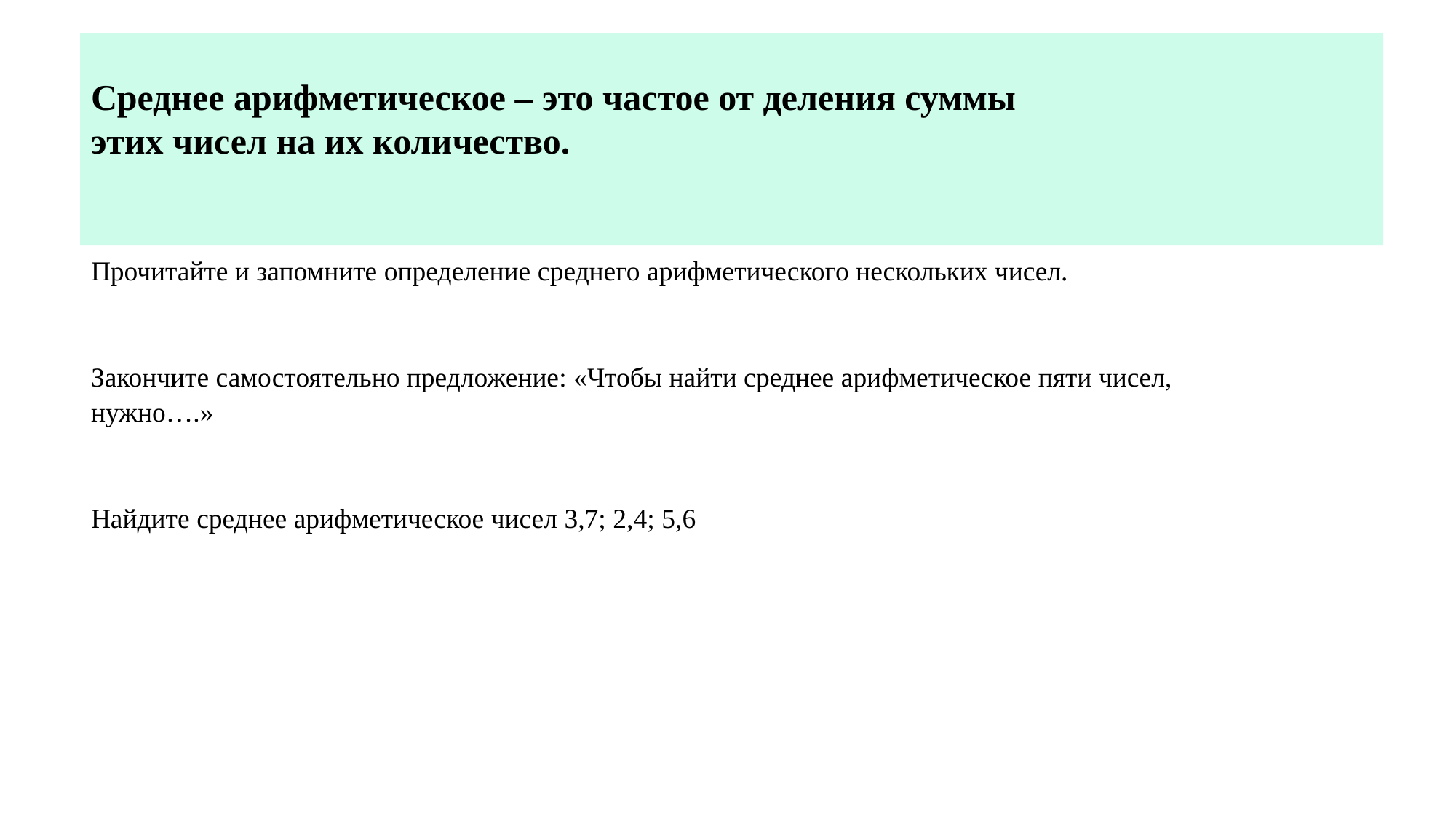

Среднее арифметическое – это частое от деления суммы
этих чисел на их количество.

Прочитайте и запомните определение среднего арифметического нескольких чисел.

Закончите самостоятельно предложение: «Чтобы найти среднее арифметическое пяти чисел, нужно….»

Найдите среднее арифметическое чисел 3,7; 2,4; 5,6